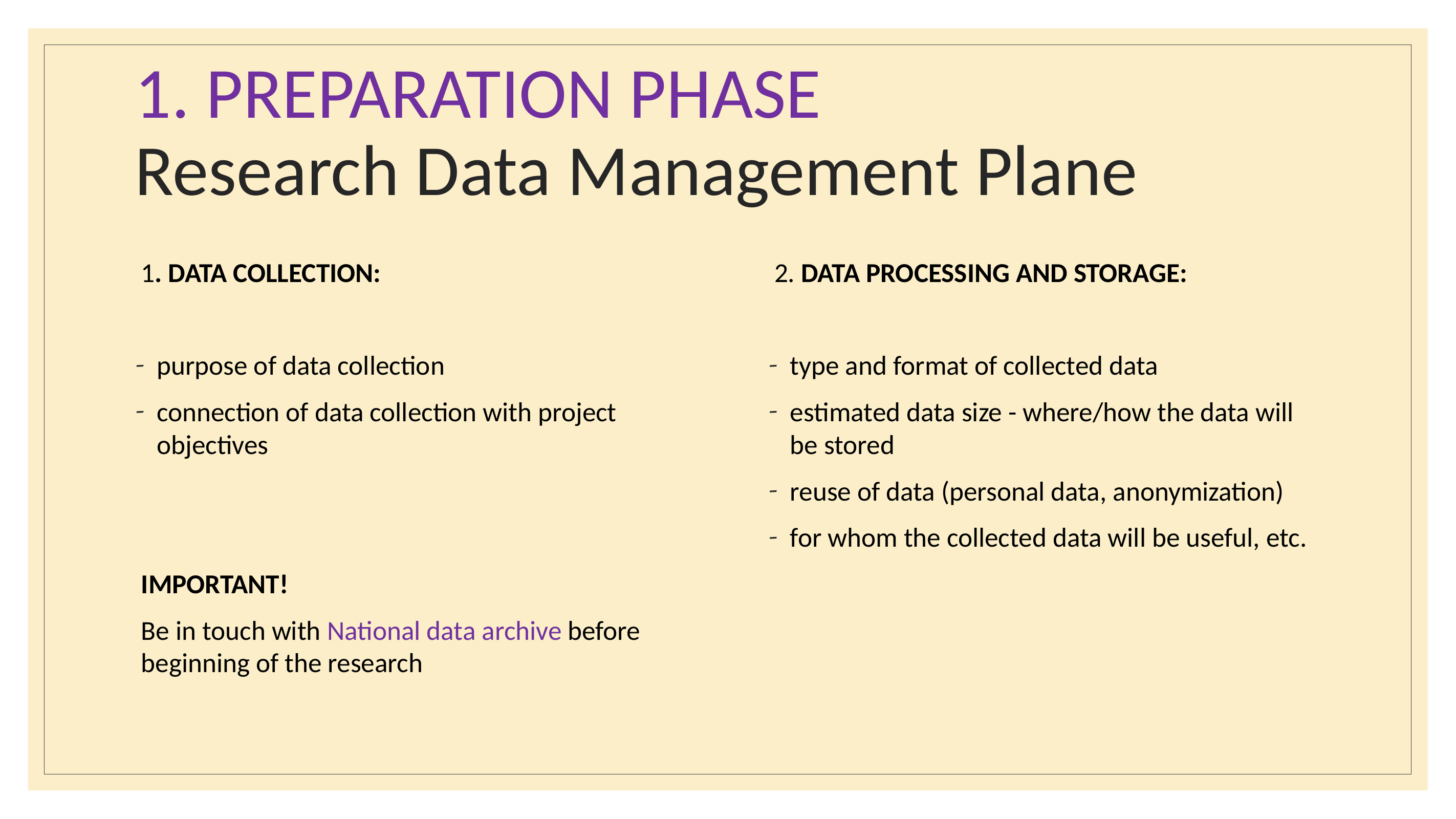

# 1. PREPARATION PHASE Research Data Management Plane
1. DATA COLLECTION:

purpose of data collection
connection of data collection with project objectives

IMPORTANT!
Be in touch with National data archive before beginning of the research

2. DATA PROCESSING AND STORAGE:

type and format of collected data
estimated data size - where/how the data will be stored
reuse of data (personal data, anonymization)
for whom the collected data will be useful, etc.